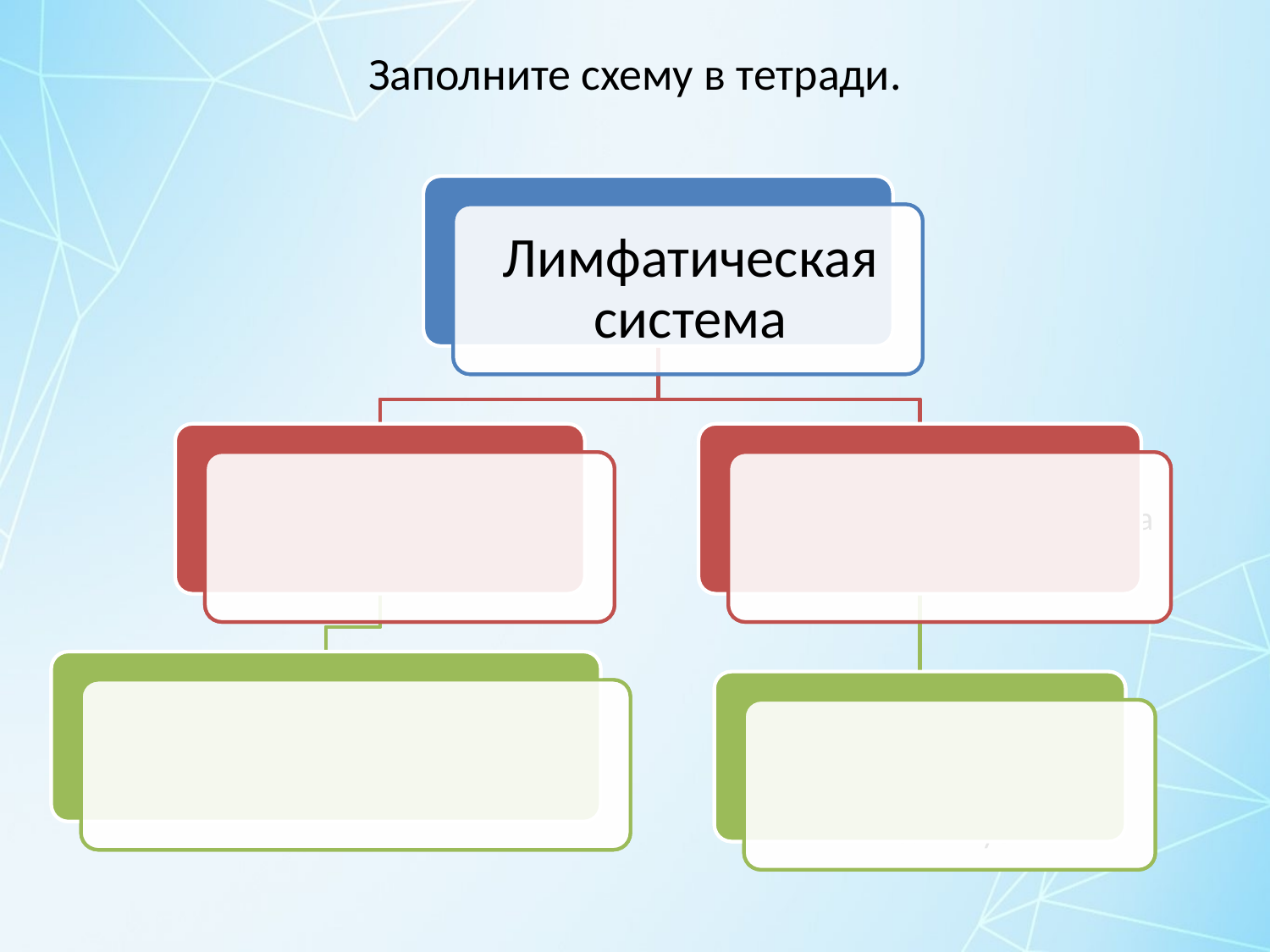

# Заполните схему в тетради.
Лимфатическая система
Лимфатические сосуды
1. Лимфатические капилляры
2. Лимфатические сосуды
3. Лимфатические протоки

Лимфоидные органы (места образования лимфоцитов)
1. Лимфатические узлы
2. Селезенка
3. Тимус
Лимфатическая система